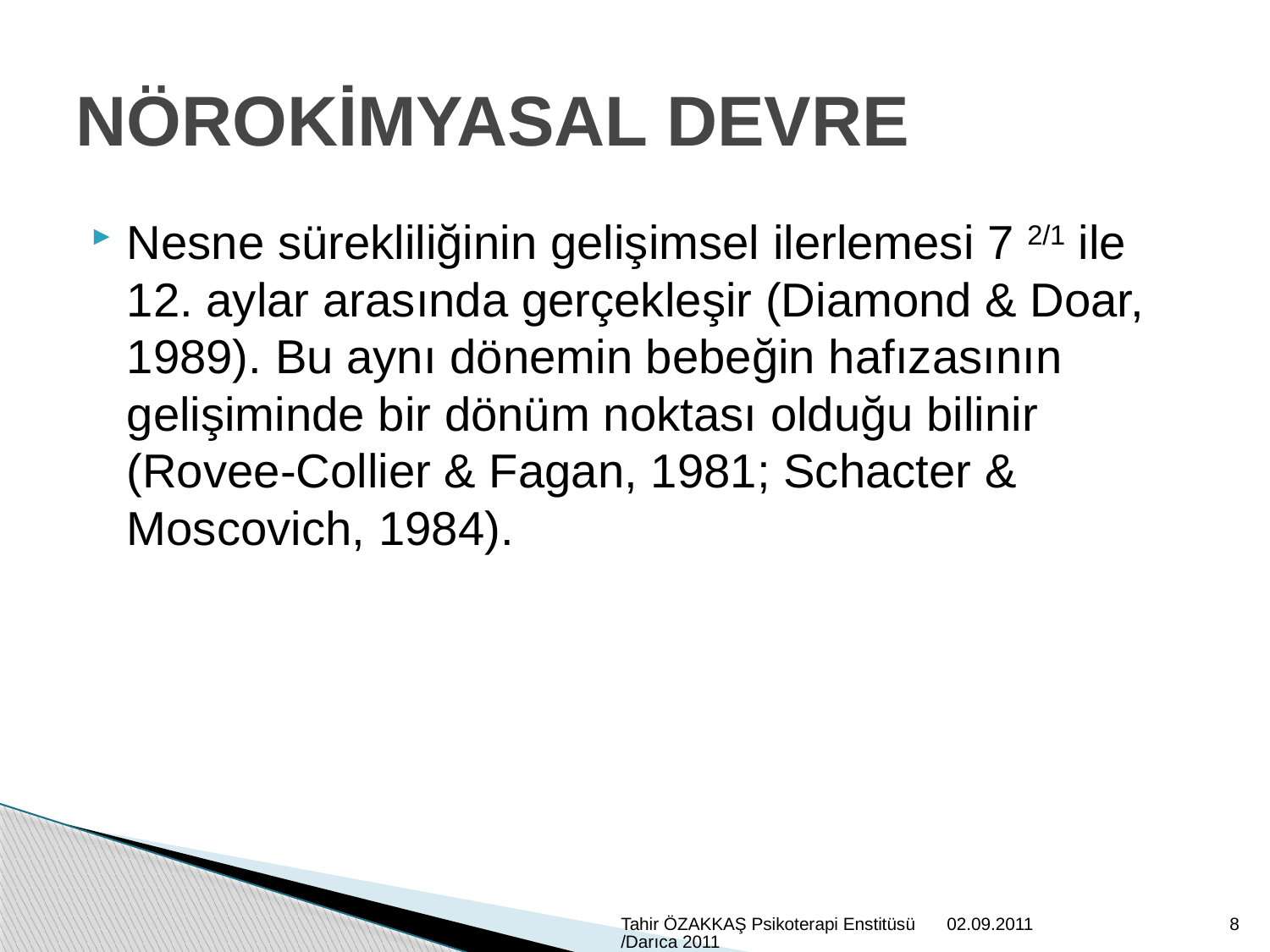

# NÖROKİMYASAL DEVRE
Nesne sürekliliğinin gelişimsel ilerlemesi 7 2/1 ile 12. aylar arasında gerçekleşir (Diamond & Doar, 1989). Bu aynı dönemin bebeğin hafızasının gelişiminde bir dönüm noktası olduğu bilinir (Rovee-Collier & Fagan, 1981; Schacter & Moscovich, 1984).
Tahir ÖZAKKAŞ Psikoterapi Enstitüsü /Darıca 2011
02.09.2011
8